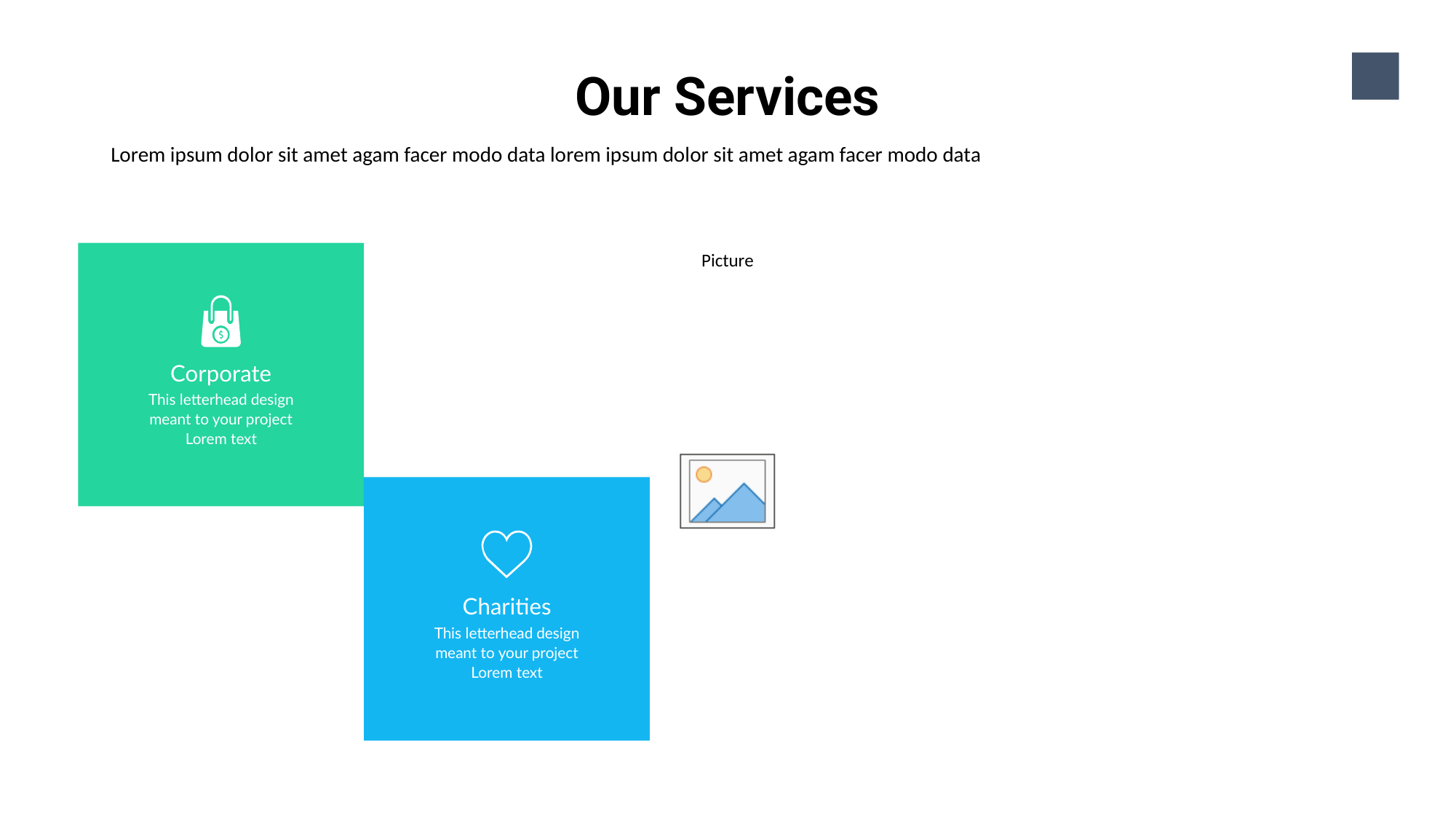

Our Services
8
Lorem ipsum dolor sit amet agam facer modo data lorem ipsum dolor sit amet agam facer modo data

Corporate
This letterhead design meant to your project Lorem text

Charities
This letterhead design meant to your project Lorem text